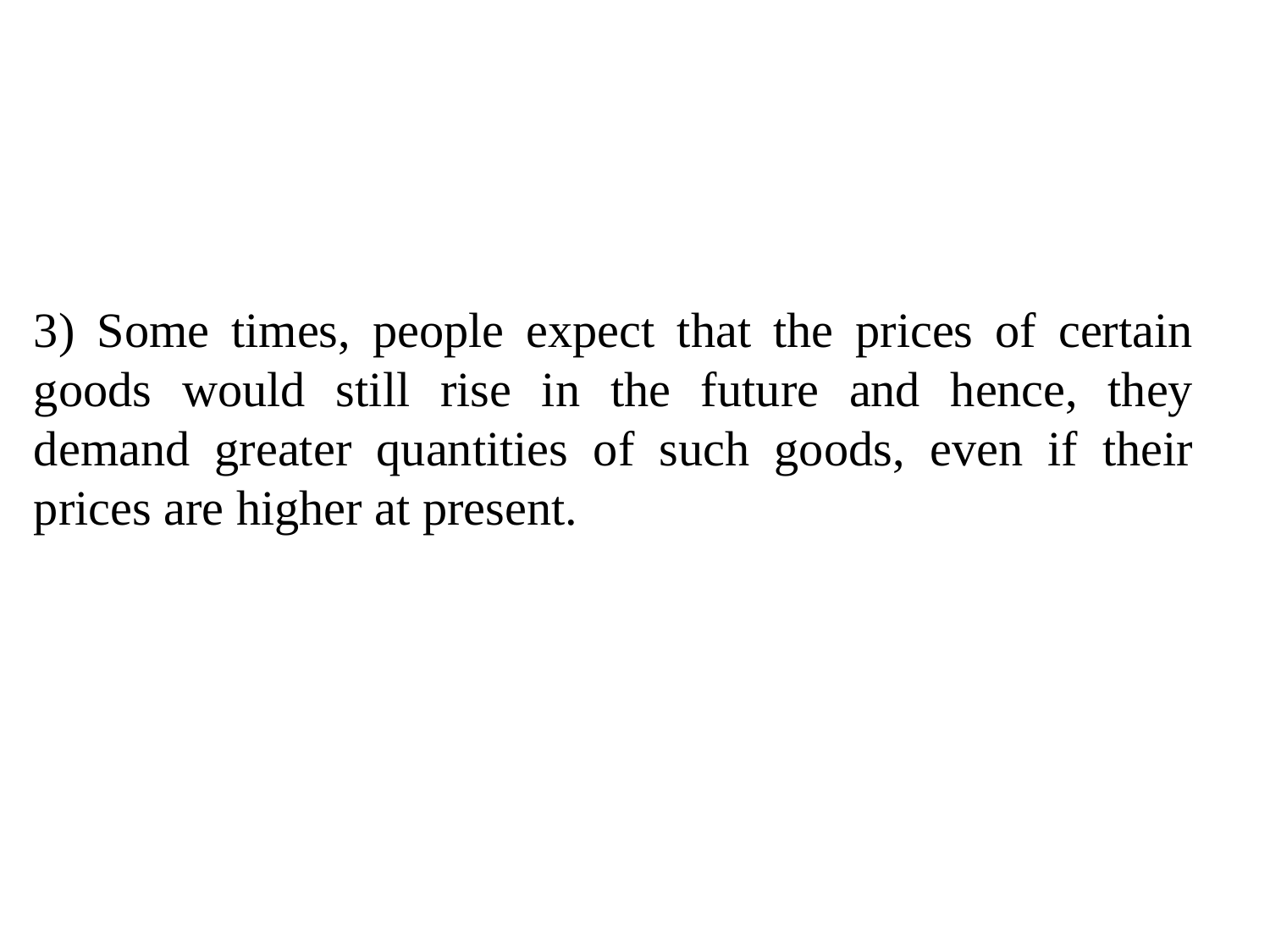

3) Some times, people expect that the prices of certain goods would still rise in the future and hence, they demand greater quantities of such goods, even if their prices are higher at present.